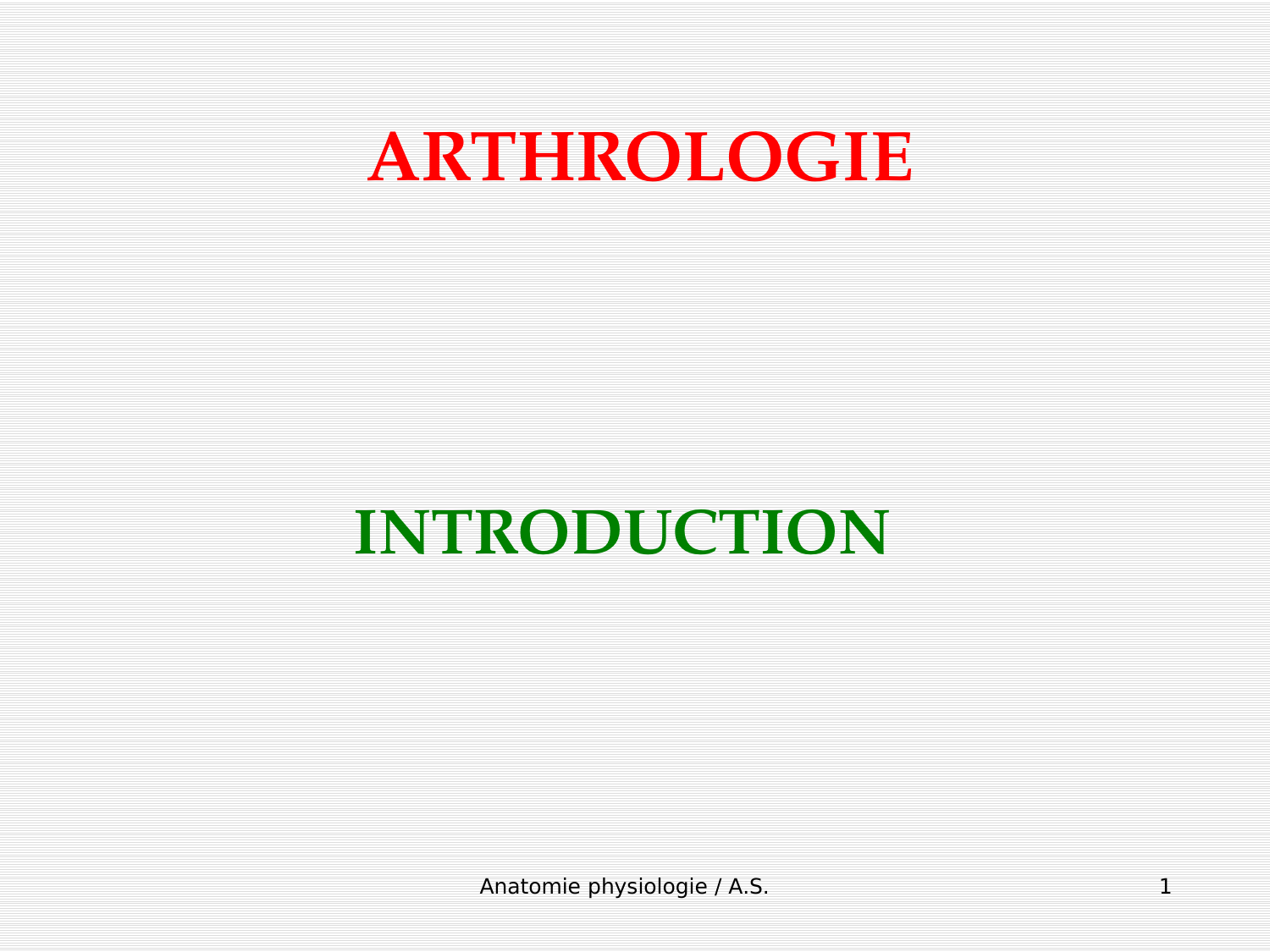

# ARTHROLOGIE

INTRODUCTION
Anatomie physiologie / A.S.
1